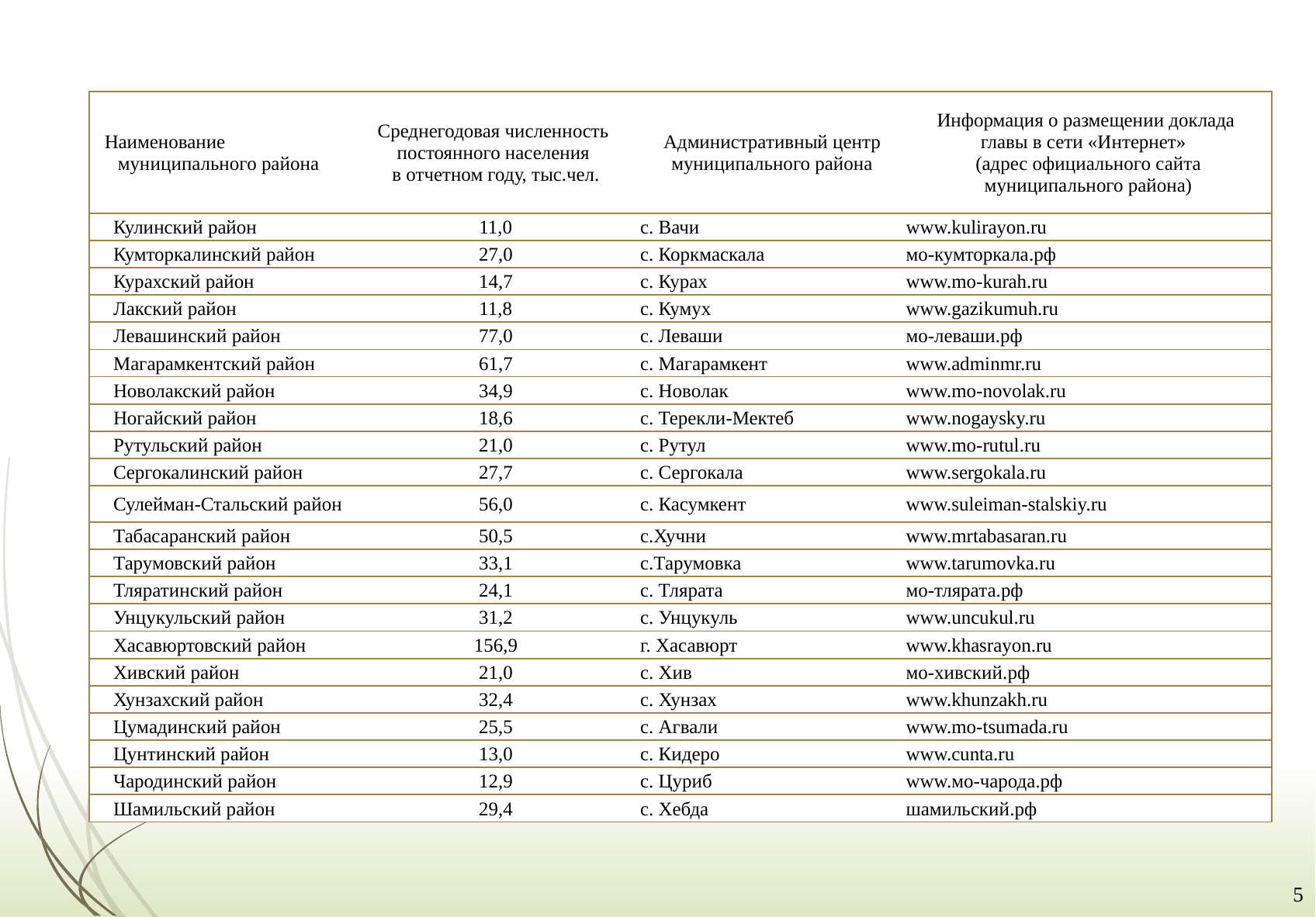

| Наименование муниципального района | Среднегодовая численность постоянного населения в отчетном году, тыс.чел. | Административный центр муниципального района | Информация о размещении доклада главы в сети «Интернет» (адрес официального сайта муниципального района) |
| --- | --- | --- | --- |
| Кулинский район | 11,0 | с. Вачи | www.kulirayon.ru |
| Кумторкалинский район | 27,0 | с. Коркмаскала | мо-кумторкала.рф |
| Курахский район | 14,7 | с. Курах | www.mo-kurah.ru |
| Лакский район | 11,8 | с. Кумух | www.gazikumuh.ru |
| Левашинский район | 77,0 | с. Леваши | мо-леваши.рф |
| Магарамкентский район | 61,7 | с. Магарамкент | www.adminmr.ru |
| Новолакский район | 34,9 | с. Новолак | www.mo-novolak.ru |
| Ногайский район | 18,6 | с. Терекли-Мектеб | www.nogaysky.ru |
| Рутульский район | 21,0 | с. Рутул | www.mo-rutul.ru |
| Сергокалинский район | 27,7 | с. Сергокала | www.sergokala.ru |
| Сулейман-Стальский район | 56,0 | с. Касумкент | www.suleiman-stalskiy.ru |
| Табасаранский район | 50,5 | с.Хучни | www.mrtabasaran.ru |
| Тарумовский район | 33,1 | с.Тарумовка | www.tarumovka.ru |
| Тляратинский район | 24,1 | с. Тлярата | мо-тлярата.рф |
| Унцукульский район | 31,2 | с. Унцукуль | www.uncukul.ru |
| Хасавюртовский район | 156,9 | г. Хасавюрт | www.khasrayon.ru |
| Хивский район | 21,0 | с. Хив | мо-хивский.рф |
| Хунзахский район | 32,4 | с. Хунзах | www.khunzakh.ru |
| Цумадинский район | 25,5 | с. Агвали | www.mo-tsumada.ru |
| Цунтинский район | 13,0 | с. Кидеро | www.cunta.ru |
| Чародинский район | 12,9 | с. Цуриб | www.мо-чарода.рф |
| Шамильский район | 29,4 | с. Хебда | шамильский.рф |
5